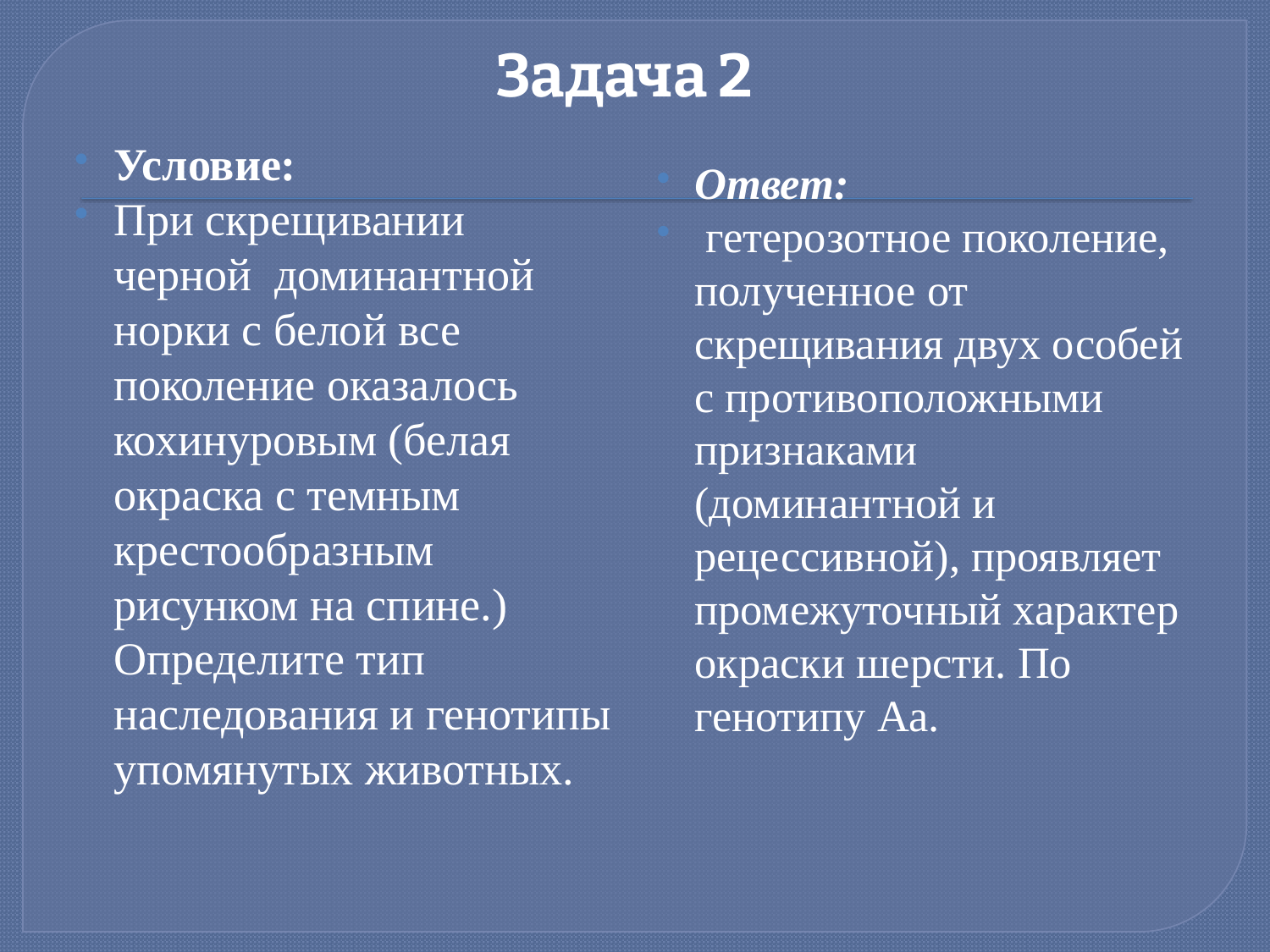

# Задача 2
Условие:
При скрещивании   черной  доминантной норки с белой все поколение оказалось кохинуровым (белая окраска с темным крестообразным рисунком на спине.)  Определите тип наследования и генотипы упомянутых животных.

Ответ:
 гетерозотное поколение, полученное от скрещивания двух особей с противоположными признаками (доминантной и рецессивной), проявляет  промежуточный характер окраски шерсти. По генотипу Аа.